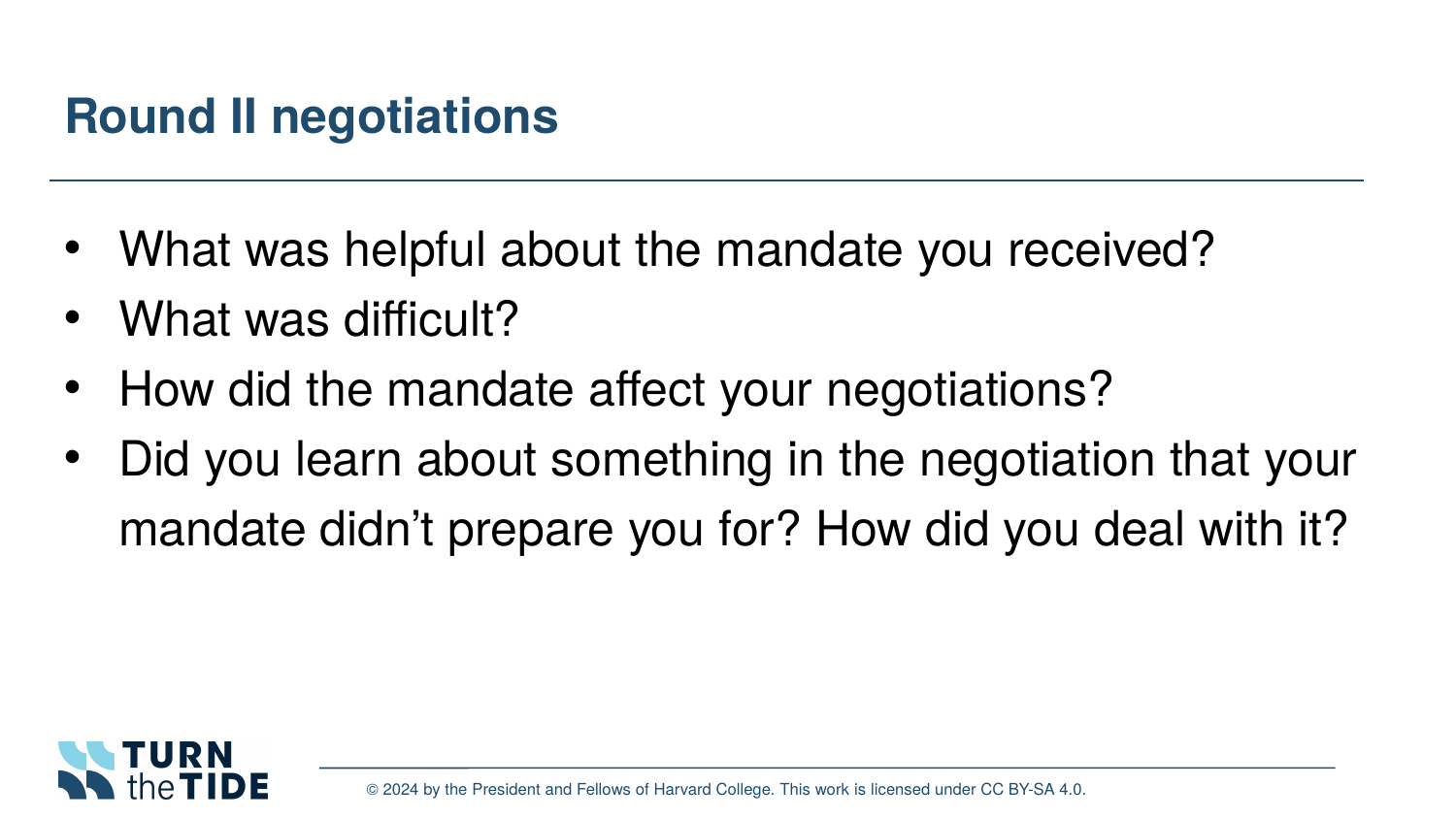

# Round II negotiations
What was helpful about the mandate you received?
What was difficult?
How did the mandate affect your negotiations?
Did you learn about something in the negotiation that your mandate didn’t prepare you for? How did you deal with it?